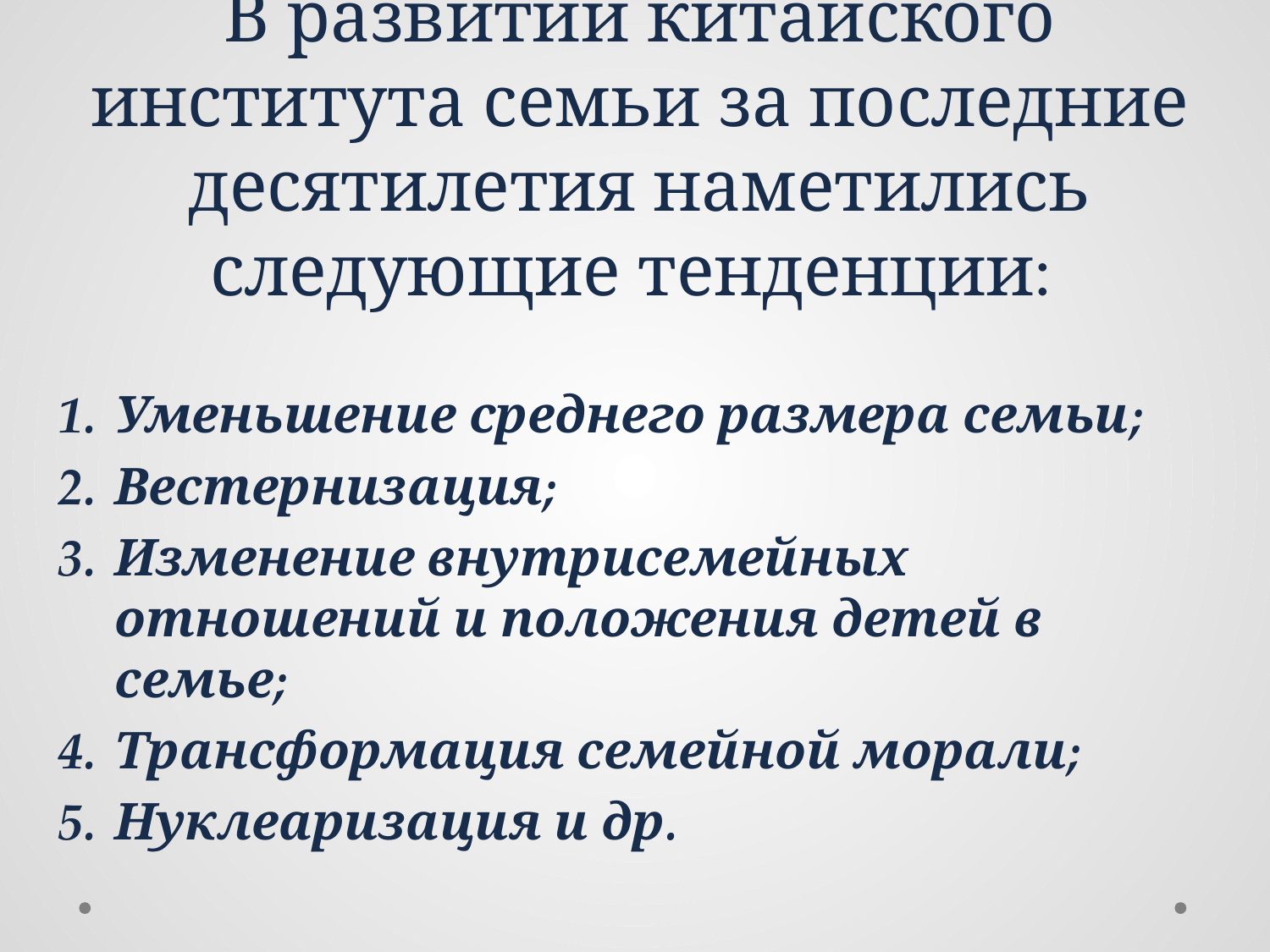

# В развитии китайского института семьи за последние десятилетия наметились следующие тенденции:
Уменьшение среднего размера семьи;
Вестернизация;
Изменение внутрисемейных отношений и положения детей в семье;
Трансформация семейной морали;
Нуклеаризация и др.